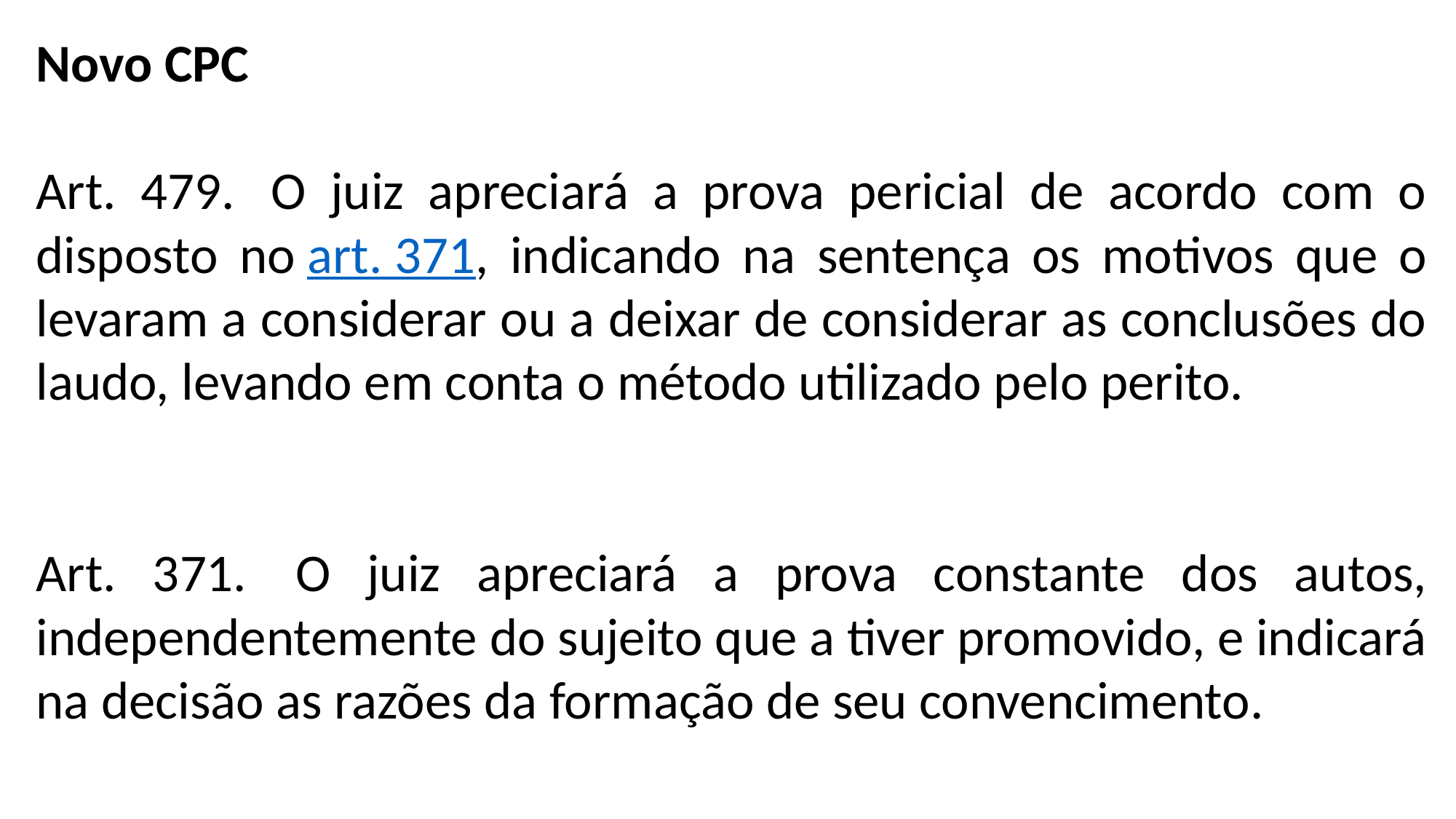

Novo CPC

Art. 479.  O juiz apreciará a prova pericial de acordo com o disposto no art. 371, indicando na sentença os motivos que o levaram a considerar ou a deixar de considerar as conclusões do laudo, levando em conta o método utilizado pelo perito.

Art. 371.  O juiz apreciará a prova constante dos autos, independentemente do sujeito que a tiver promovido, e indicará na decisão as razões da formação de seu convencimento.